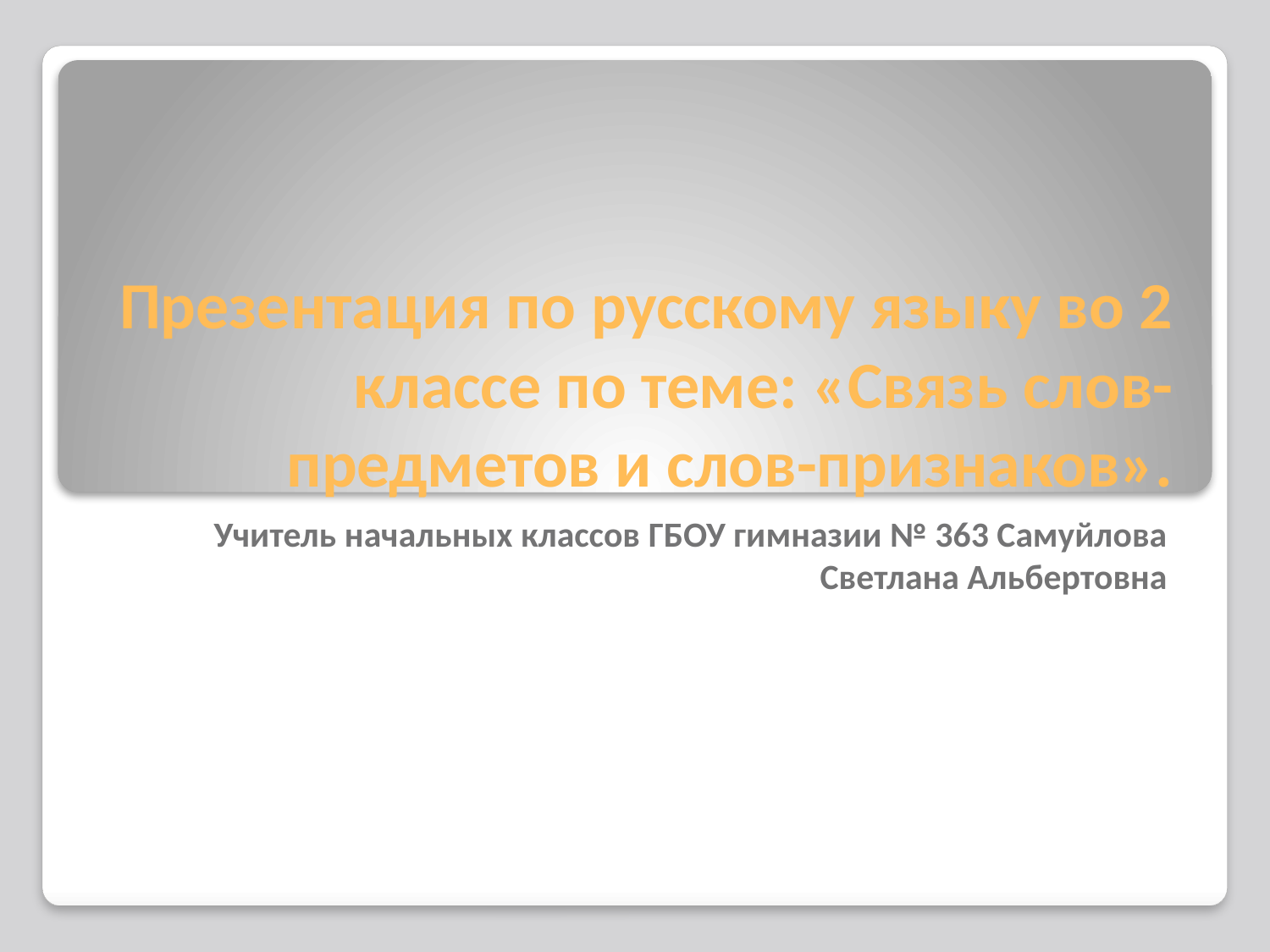

# Презентация по русскому языку во 2 классе по теме: «Связь слов-предметов и слов-признаков».
Учитель начальных классов ГБОУ гимназии № 363 Самуйлова Светлана Альбертовна